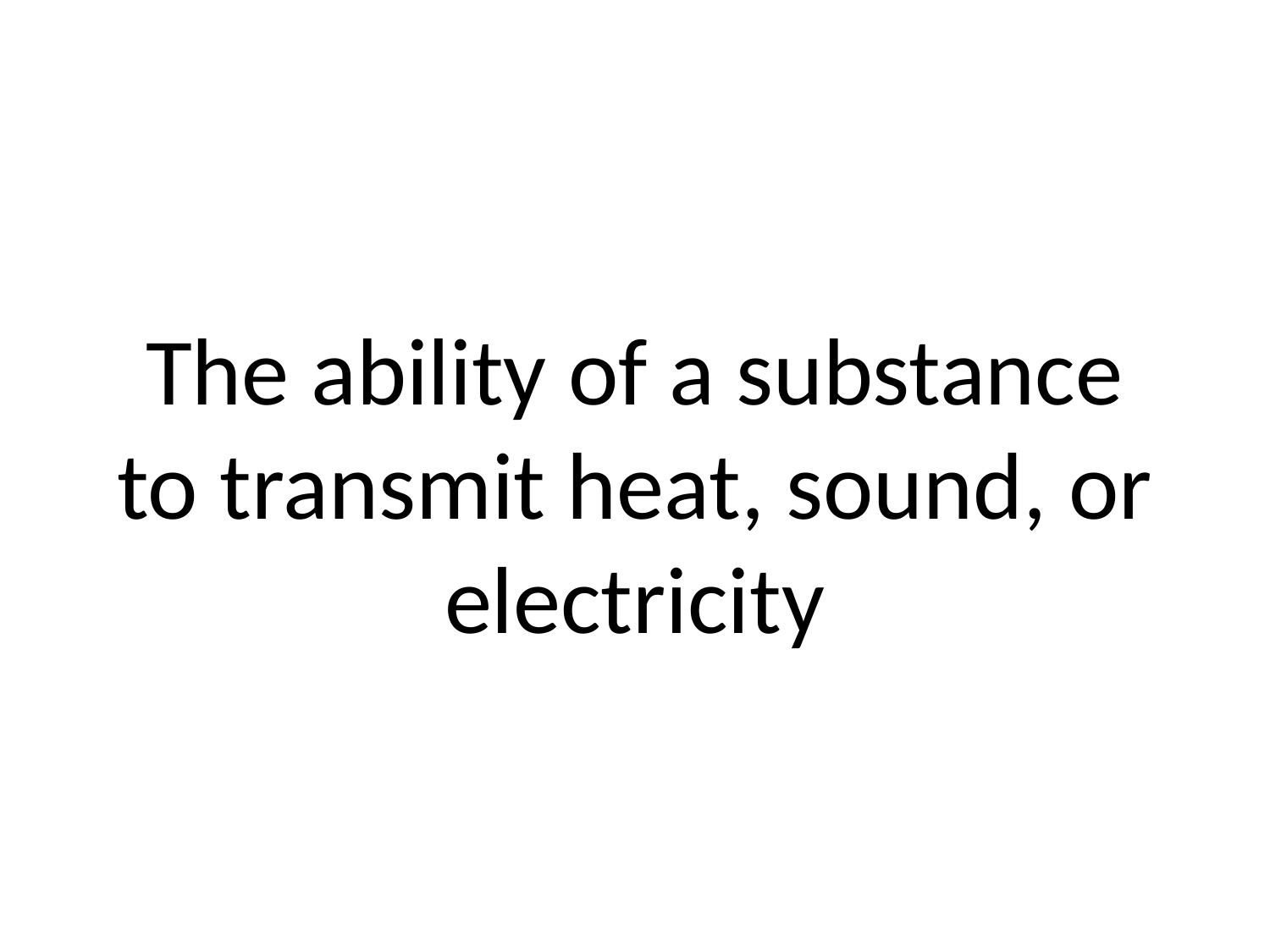

# The ability of a substance to transmit heat, sound, or electricity